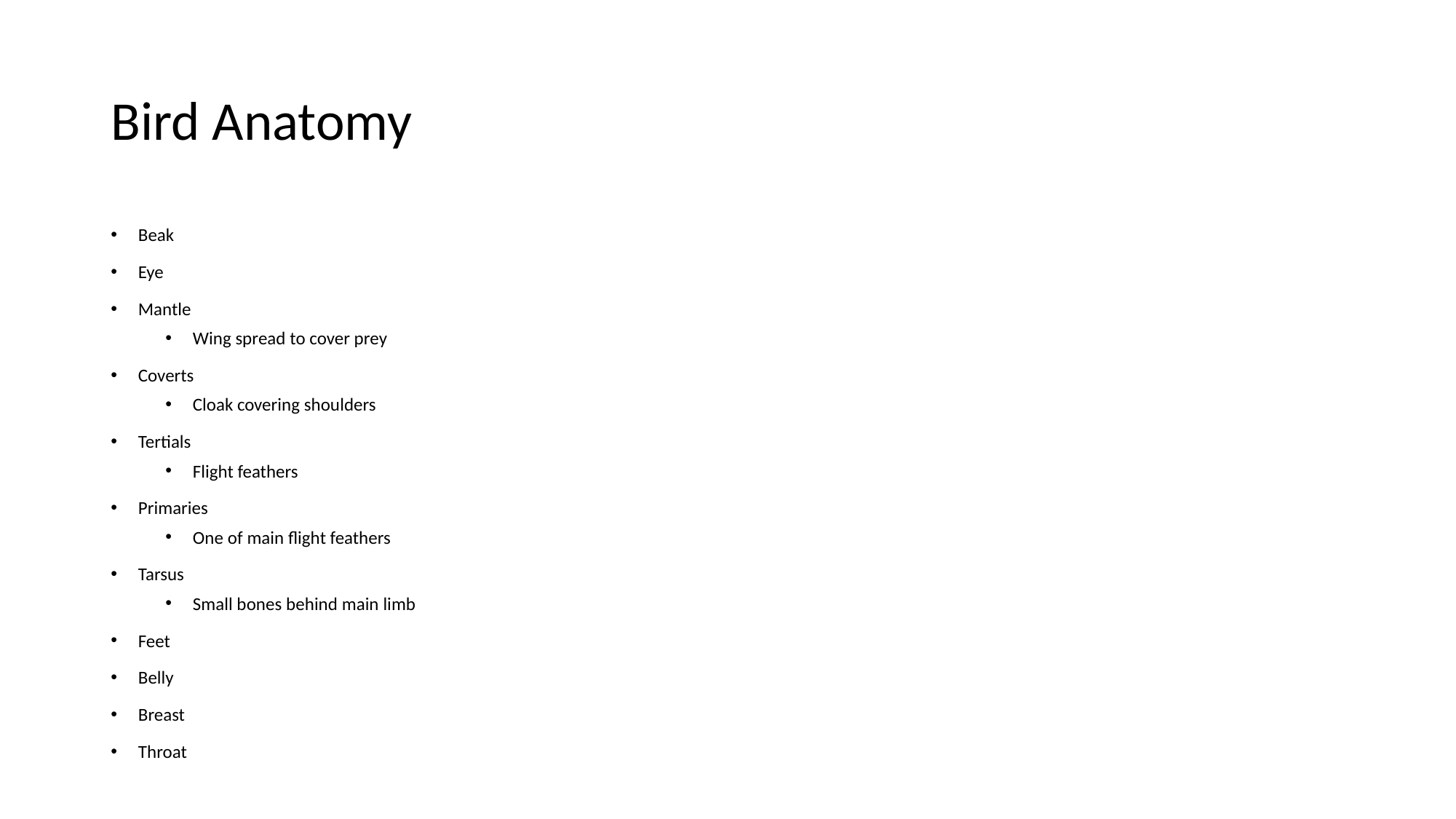

# Bird Anatomy
Beak
Eye
Mantle
Wing spread to cover prey
Coverts
Cloak covering shoulders
Tertials
Flight feathers
Primaries
One of main flight feathers
Tarsus
Small bones behind main limb
Feet
Belly
Breast
Throat